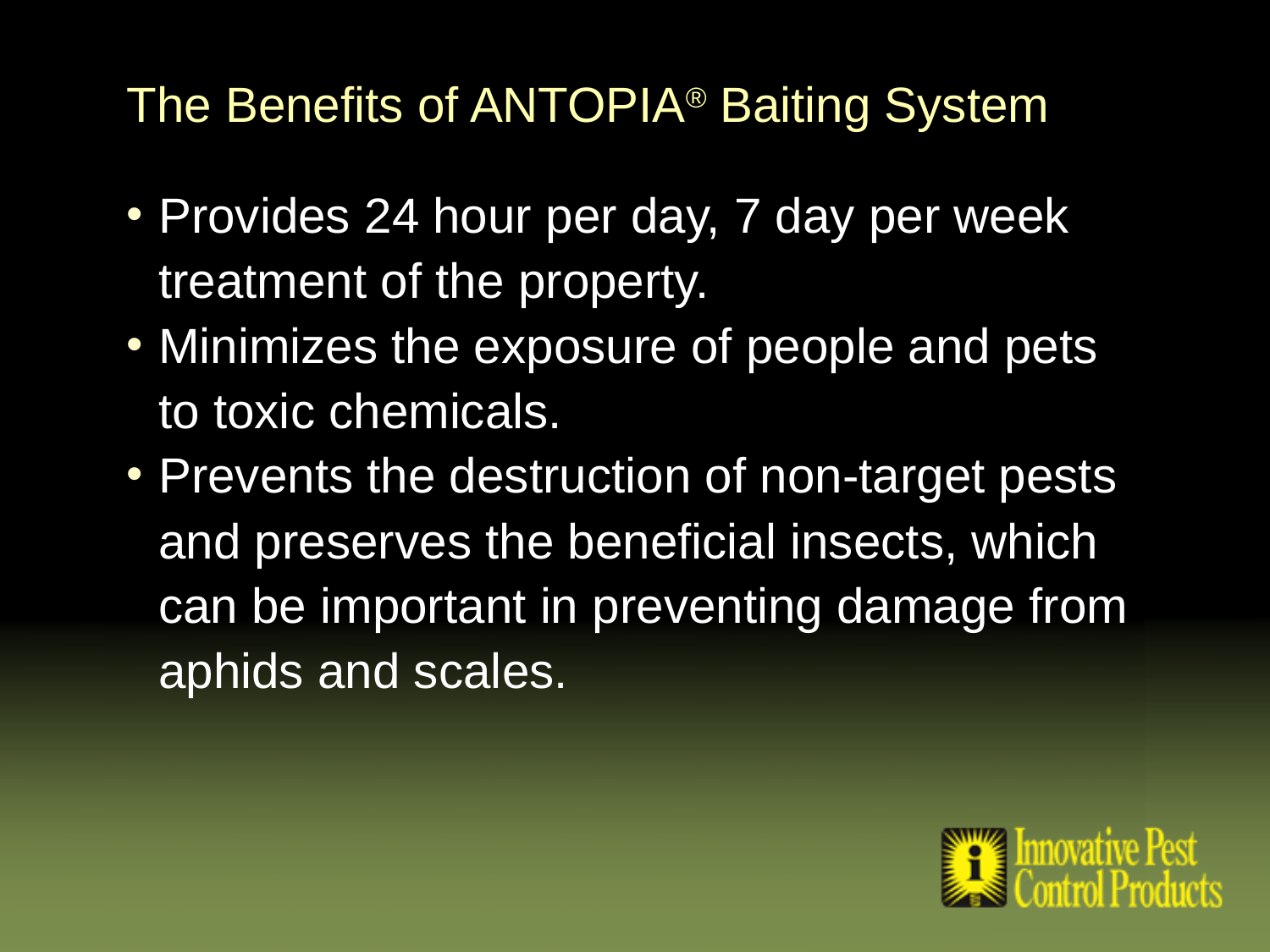

The Benefits of ANTOPIA® Baiting System
Provides 24 hour per day, 7 day per week treatment of the property.
Minimizes the exposure of people and pets to toxic chemicals.
Prevents the destruction of non-target pests and preserves the beneficial insects, which can be important in preventing damage from aphids and scales.